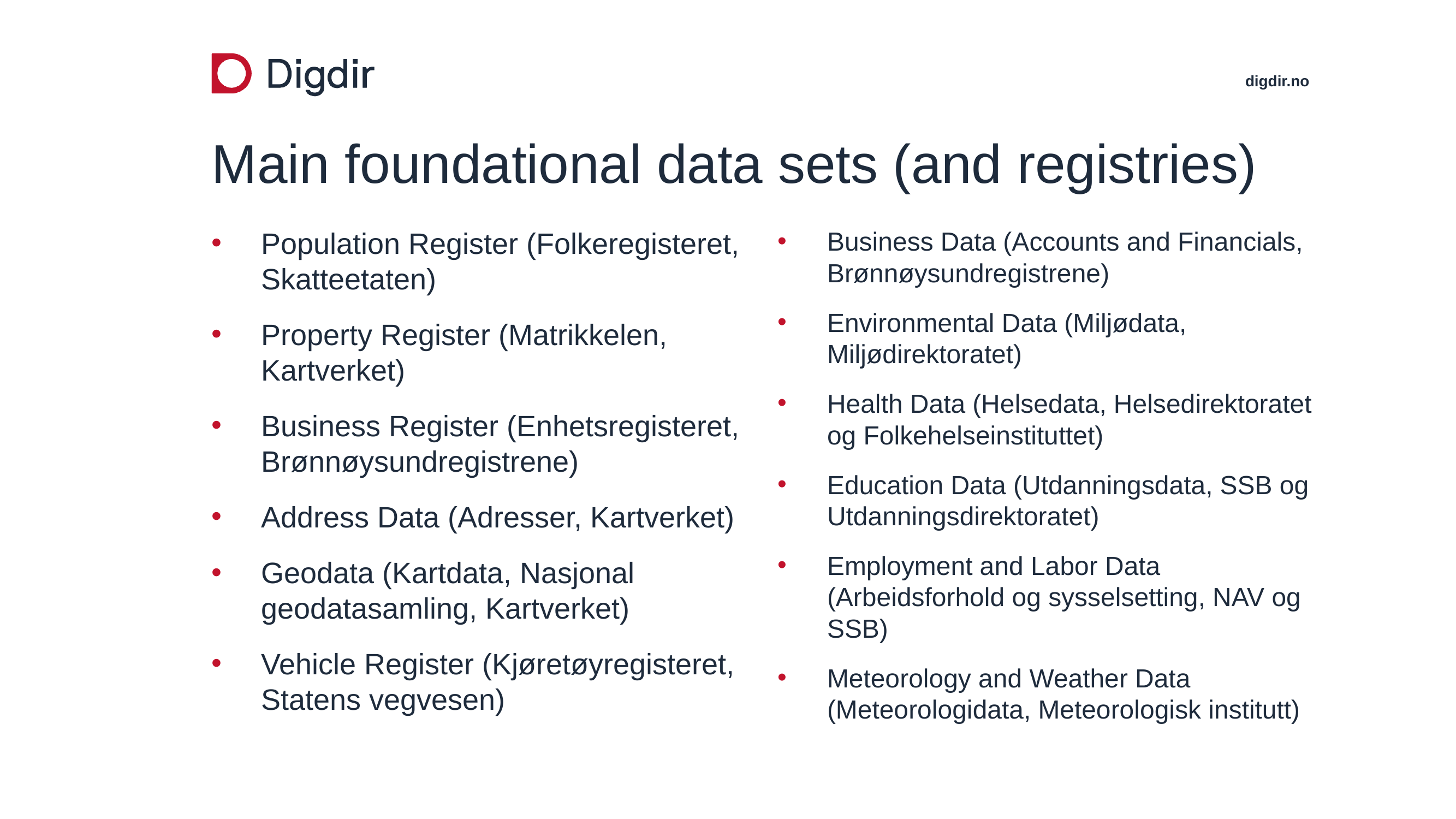

# Main foundational data sets (and registries)
Population Register (Folkeregisteret, Skatteetaten)
Property Register (Matrikkelen, Kartverket)
Business Register (Enhetsregisteret, Brønnøysundregistrene)
Address Data (Adresser, Kartverket)
Geodata (Kartdata, Nasjonal geodatasamling, Kartverket)
Vehicle Register (Kjøretøyregisteret, Statens vegvesen)
Business Data (Accounts and Financials, Brønnøysundregistrene)
Environmental Data (Miljødata, Miljødirektoratet)
Health Data (Helsedata, Helsedirektoratet og Folkehelseinstituttet)
Education Data (Utdanningsdata, SSB og Utdanningsdirektoratet)
Employment and Labor Data (Arbeidsforhold og sysselsetting, NAV og SSB)
Meteorology and Weather Data (Meteorologidata, Meteorologisk institutt)